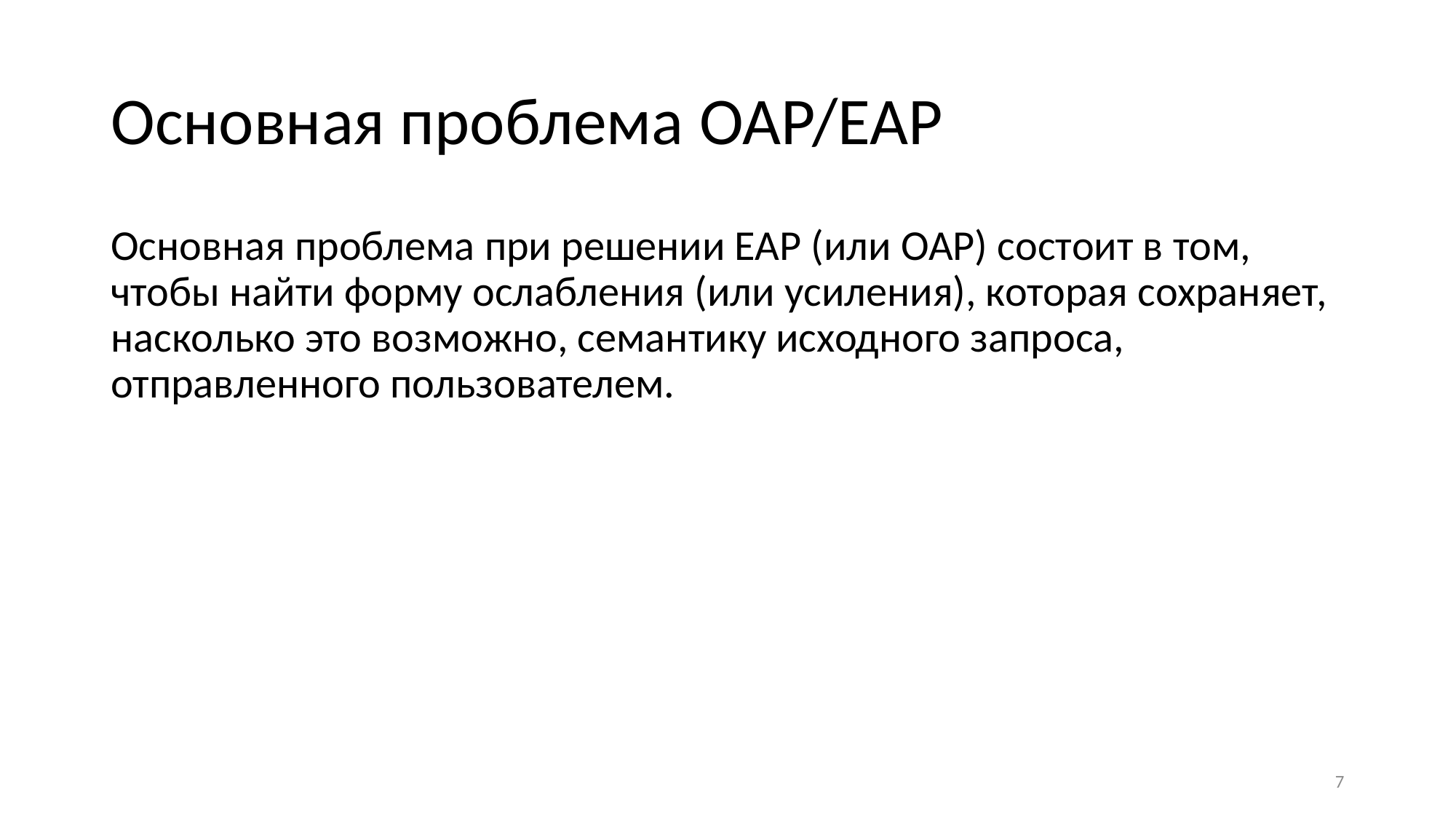

# Основная проблема OAP/EAP
Основная проблема при решении EAP (или OAP) состоит в том, чтобы найти форму ослабления (или усиления), которая сохраняет, насколько это возможно, семантику исходного запроса, отправленного пользователем.
7